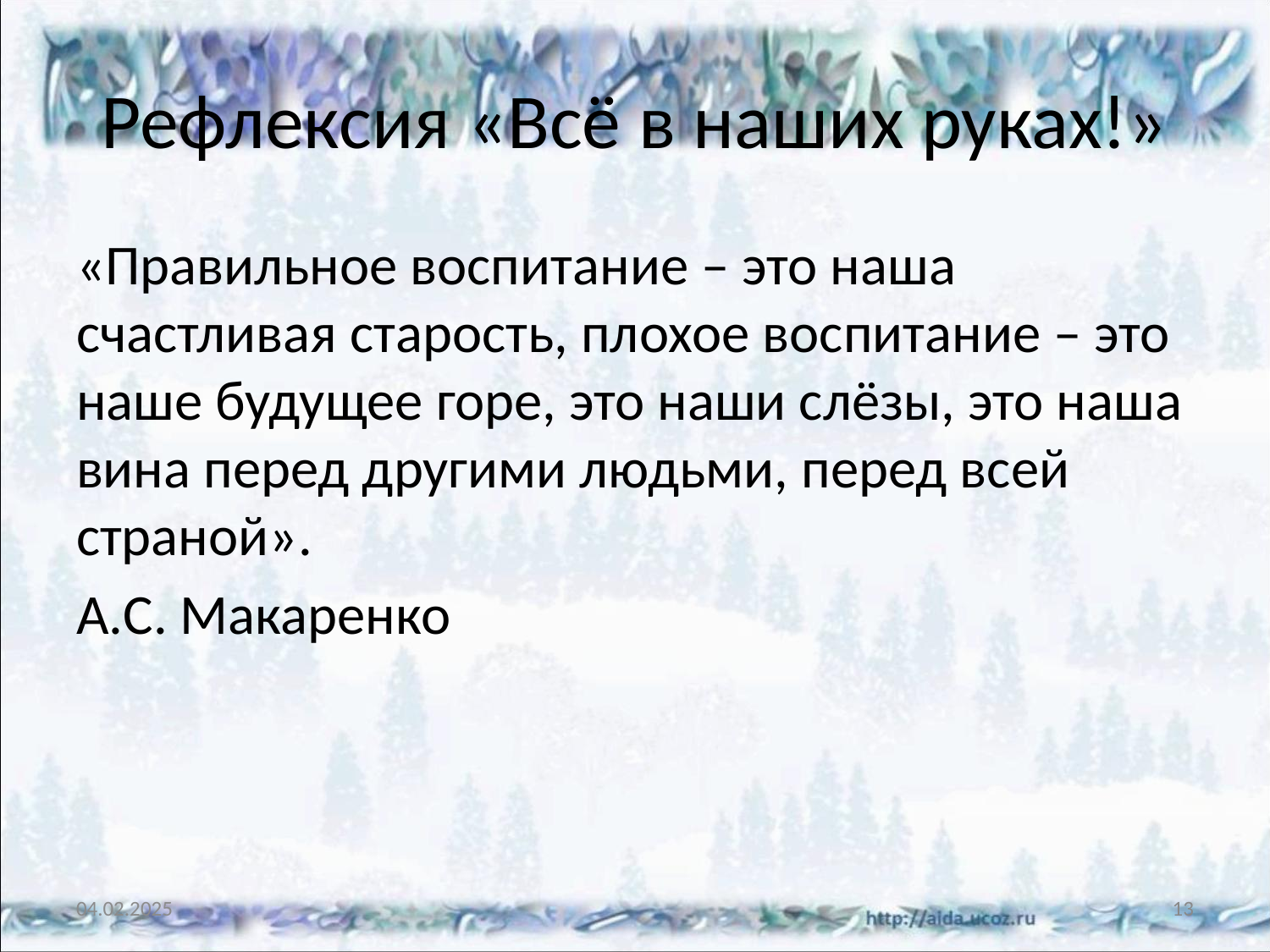

# Рефлексия «Всё в наших руках!»
«Правильное воспитание – это наша счастливая старость, плохое воспитание – это наше будущее горе, это наши слёзы, это наша вина перед другими людьми, перед всей страной».
А.С. Макаренко
04.02.2025
13